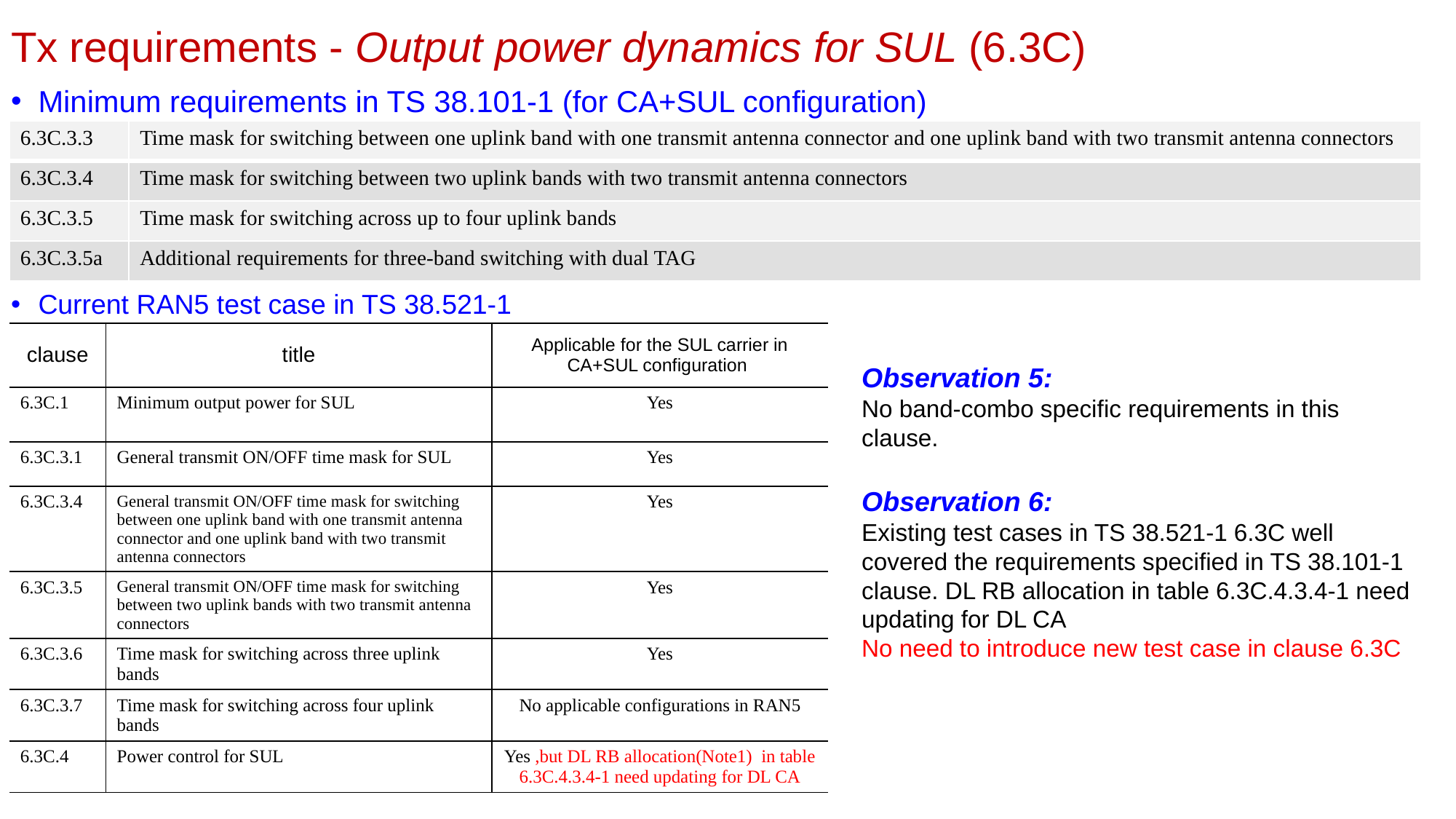

# Tx requirements - Output power dynamics for SUL (6.3C)
Minimum requirements in TS 38.101-1 (for CA+SUL configuration)

Current RAN5 test case in TS 38.521-1
| 6.3C.3.3 | Time mask for switching between one uplink band with one transmit antenna connector and one uplink band with two transmit antenna connectors |
| --- | --- |
| 6.3C.3.4 | Time mask for switching between two uplink bands with two transmit antenna connectors |
| 6.3C.3.5 | Time mask for switching across up to four uplink bands |
| 6.3C.3.5a | Additional requirements for three-band switching with dual TAG |
| clause | title | Applicable for the SUL carrier in CA+SUL configuration |
| --- | --- | --- |
| 6.3C.1 | Minimum output power for SUL | Yes |
| 6.3C.3.1 | General transmit ON/OFF time mask for SUL | Yes |
| 6.3C.3.4 | General transmit ON/OFF time mask for switching between one uplink band with one transmit antenna connector and one uplink band with two transmit antenna connectors | Yes |
| 6.3C.3.5 | General transmit ON/OFF time mask for switching between two uplink bands with two transmit antenna connectors | Yes |
| 6.3C.3.6 | Time mask for switching across three uplink bands | Yes |
| 6.3C.3.7 | Time mask for switching across four uplink bands | No applicable configurations in RAN5 |
| 6.3C.4 | Power control for SUL | Yes ,but DL RB allocation(Note1) in table 6.3C.4.3.4-1 need updating for DL CA |
Observation 5:
No band-combo specific requirements in this clause.

Observation 6:
Existing test cases in TS 38.521-1 6.3C well covered the requirements specified in TS 38.101-1 clause. DL RB allocation in table 6.3C.4.3.4-1 need updating for DL CA
No need to introduce new test case in clause 6.3C